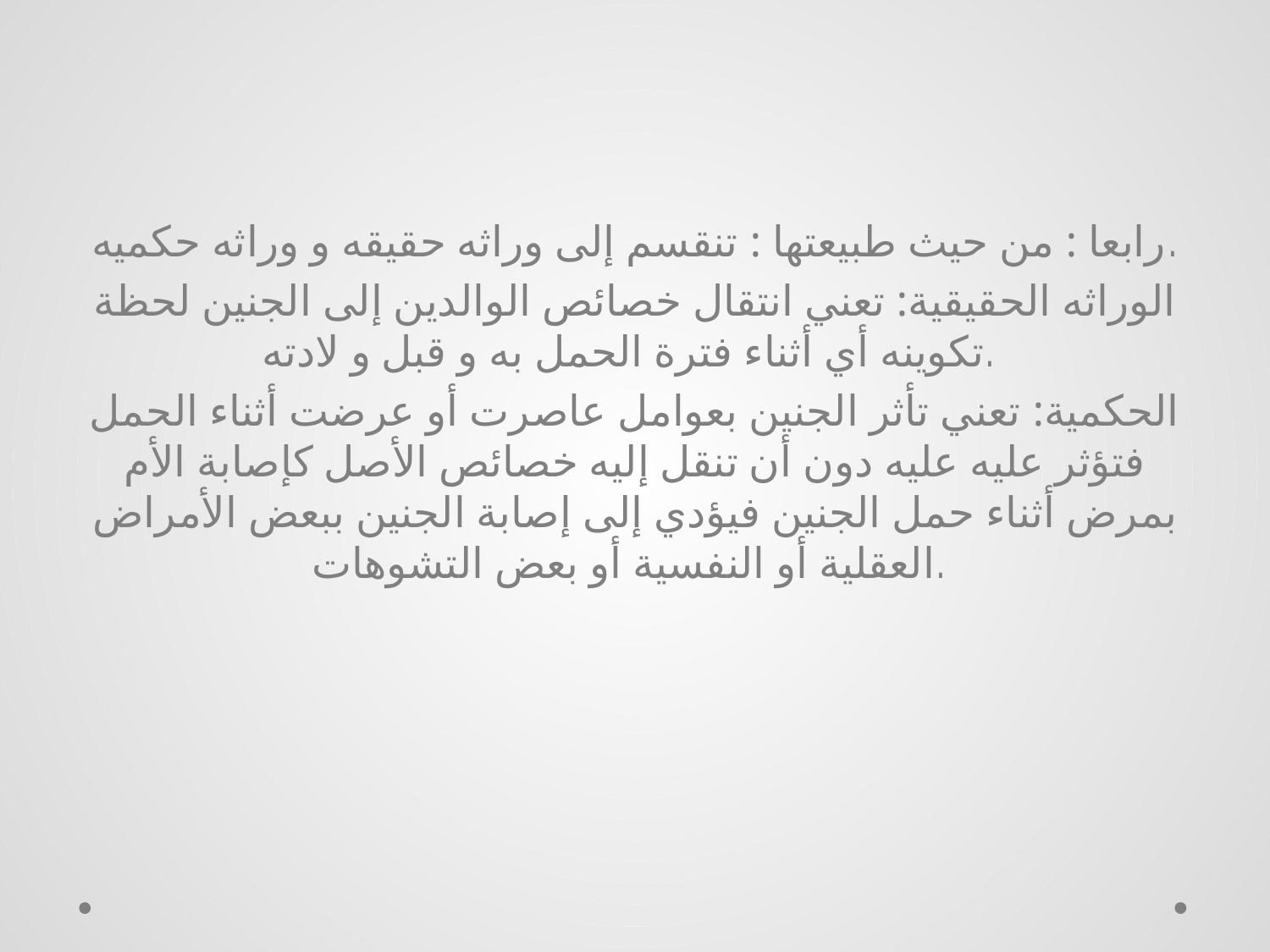

رابعا : من حيث طبيعتها : تنقسم إلى وراثه حقيقه و وراثه حكميه.
الوراثه الحقيقية: تعني انتقال خصائص الوالدين إلى الجنين لحظة تكوينه أي أثناء فترة الحمل به و قبل و لادته.
الحكمية: تعني تأثر الجنين بعوامل عاصرت أو عرضت أثناء الحمل فتؤثر عليه عليه دون أن تنقل إليه خصائص الأصل كإصابة الأم بمرض أثناء حمل الجنين فيؤدي إلى إصابة الجنين ببعض الأمراض العقلية أو النفسية أو بعض التشوهات.